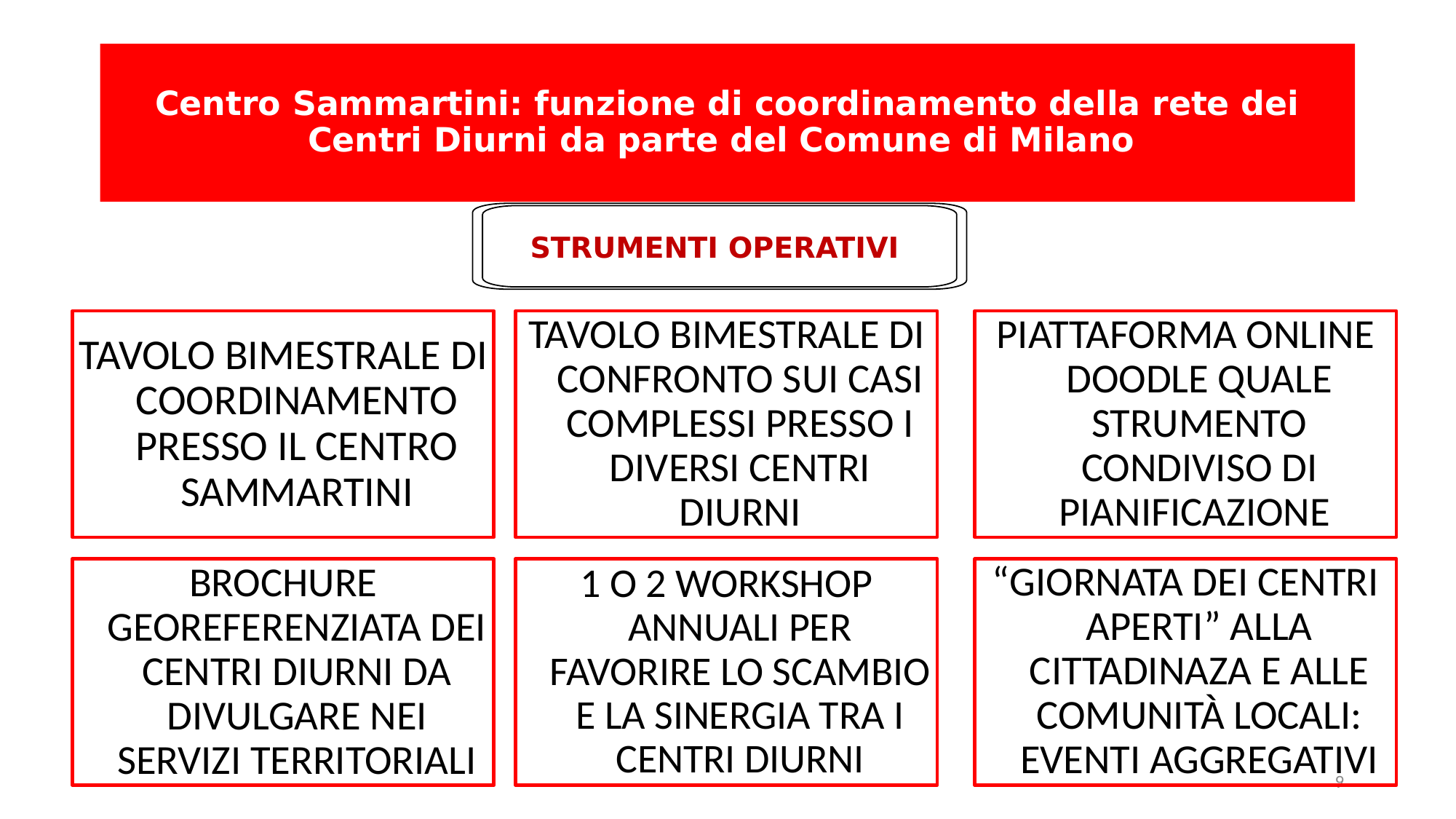

# Centro Sammartini: funzione di coordinamento della rete dei Centri Diurni da parte del Comune di Milano

STRUMENTI OPERATIVI

TAVOLO BIMESTRALE DI COORDINAMENTO PRESSO IL CENTRO SAMMARTINI
TAVOLO BIMESTRALE DI CONFRONTO SUI CASI COMPLESSI PRESSO I DIVERSI CENTRI DIURNI
PIATTAFORMA ONLINE DOODLE QUALE STRUMENTO CONDIVISO DI PIANIFICAZIONE
BROCHURE GEOREFERENZIATA DEI CENTRI DIURNI DA DIVULGARE NEI SERVIZI TERRITORIALI
1 O 2 WORKSHOP ANNUALI PER FAVORIRE LO SCAMBIO E LA SINERGIA TRA I CENTRI DIURNI
“GIORNATA DEI CENTRI APERTI” ALLA CITTADINAZA E ALLE COMUNITÀ LOCALI: EVENTI AGGREGATIVI
9